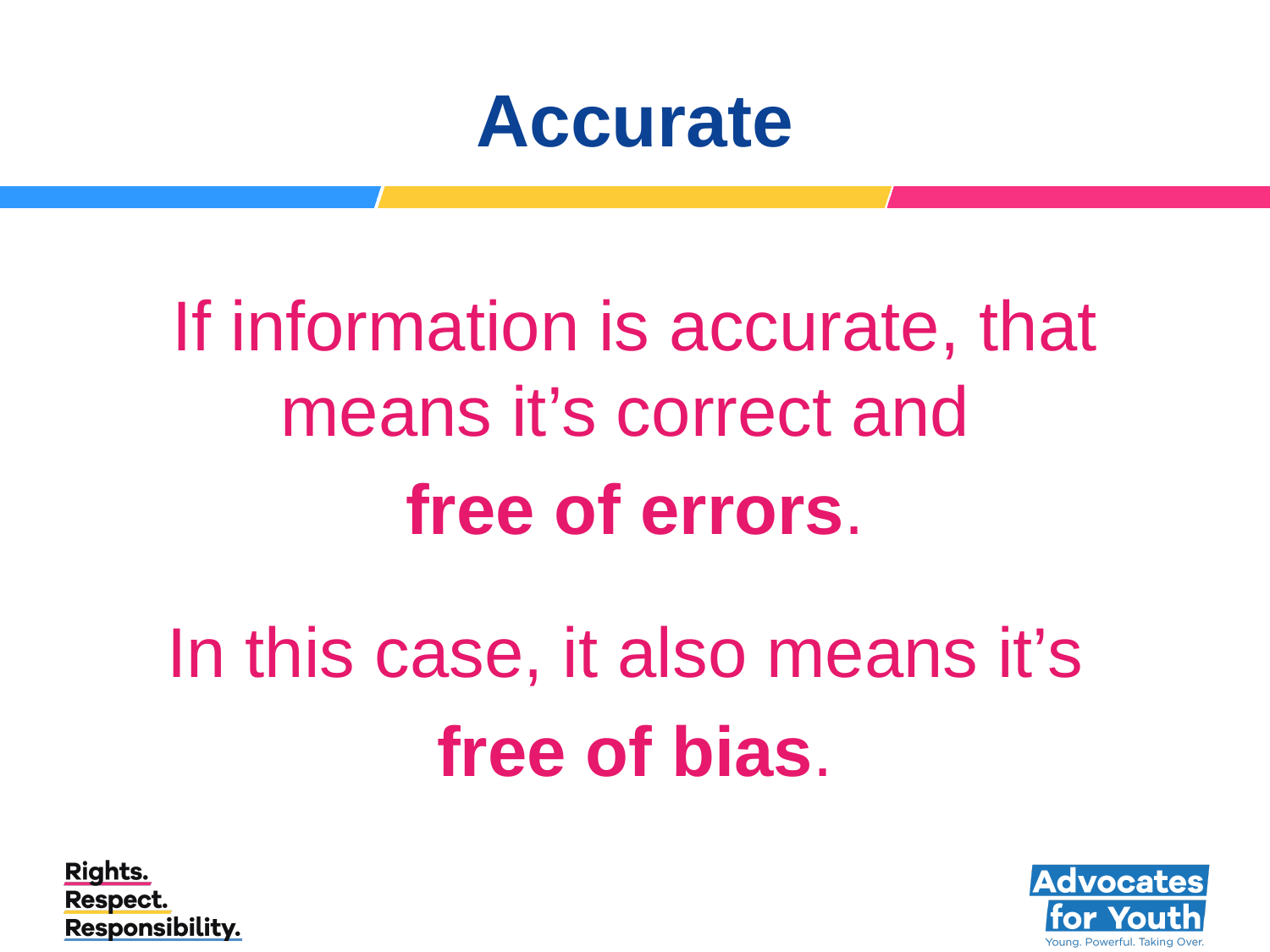

# Accurate
If information is accurate, that means it’s correct and
free of errors.

In this case, it also means it’s
free of bias.